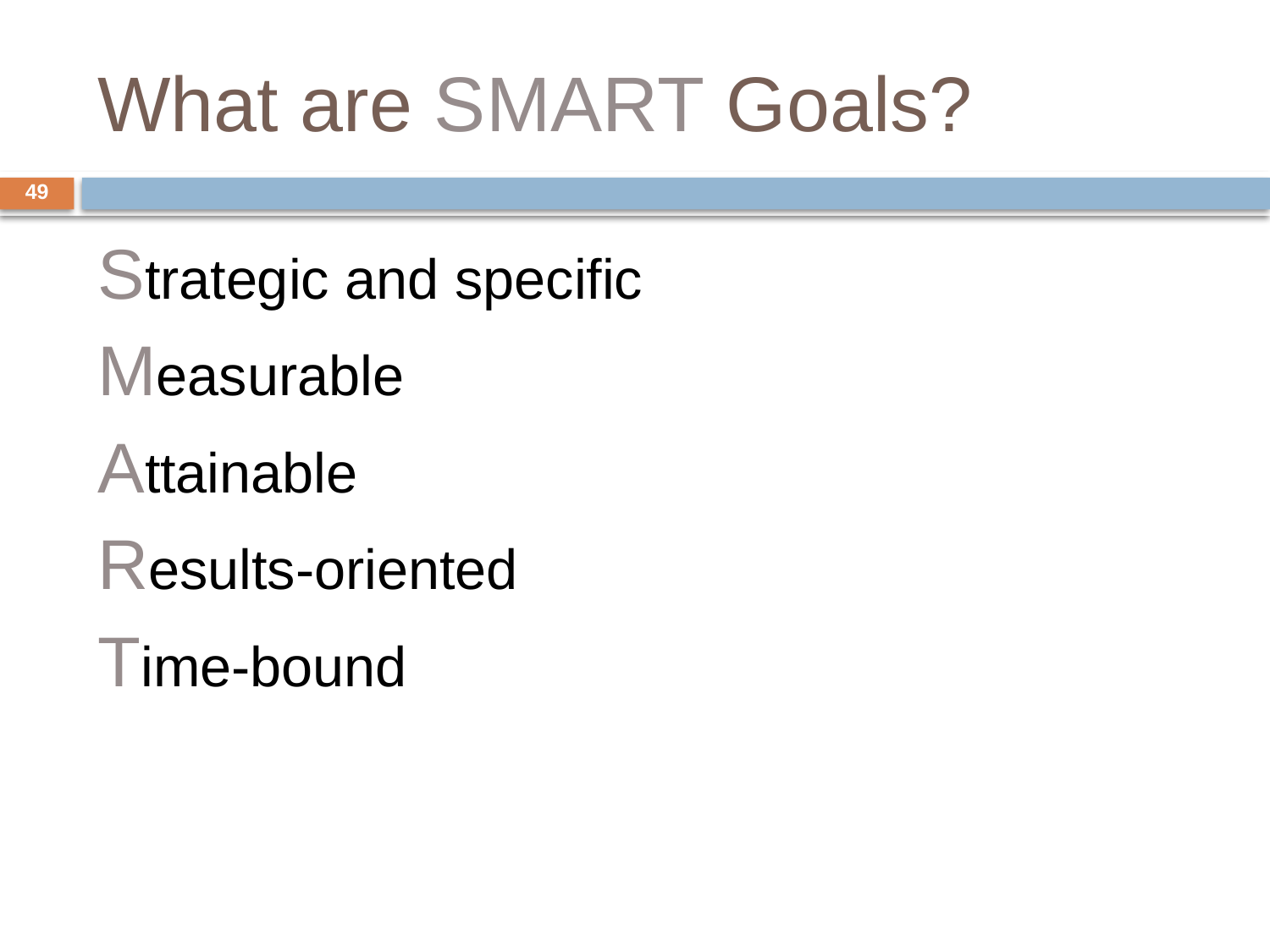

# What are SMART Goals?
49
Strategic and specific
Measurable
Attainable
Results-oriented
Time-bound